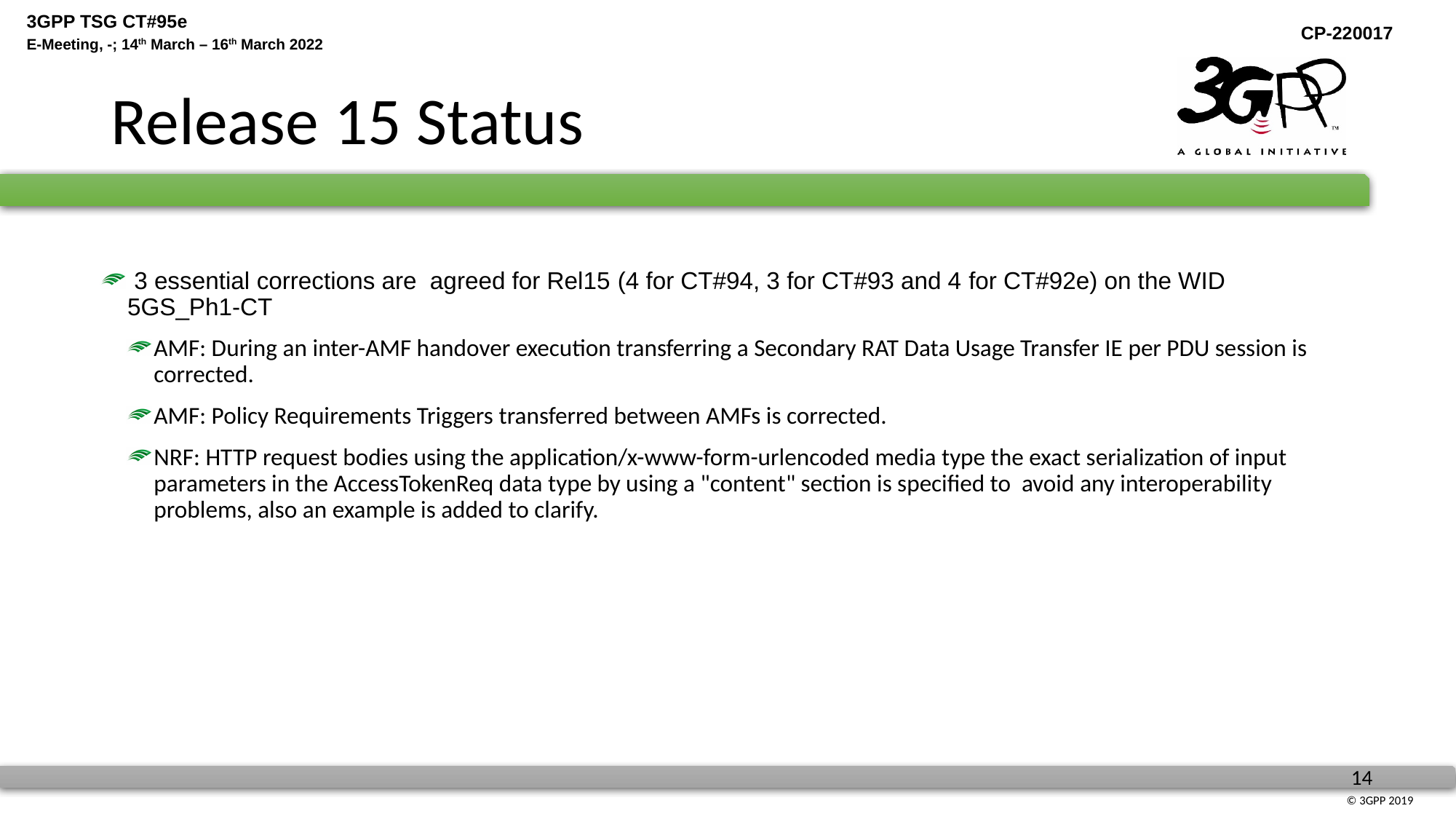

# Release 15 Status
 3 essential corrections are  agreed for Rel15 (4 for CT#94, 3 for CT#93 and 4 for CT#92e) on the WID 5GS_Ph1-CT
AMF: During an inter-AMF handover execution transferring a Secondary RAT Data Usage Transfer IE per PDU session is corrected.
AMF: Policy Requirements Triggers transferred between AMFs is corrected.
NRF: HTTP request bodies using the application/x-www-form-urlencoded media type the exact serialization of input parameters in the AccessTokenReq data type by using a "content" section is specified to  avoid any interoperability problems, also an example is added to clarify.